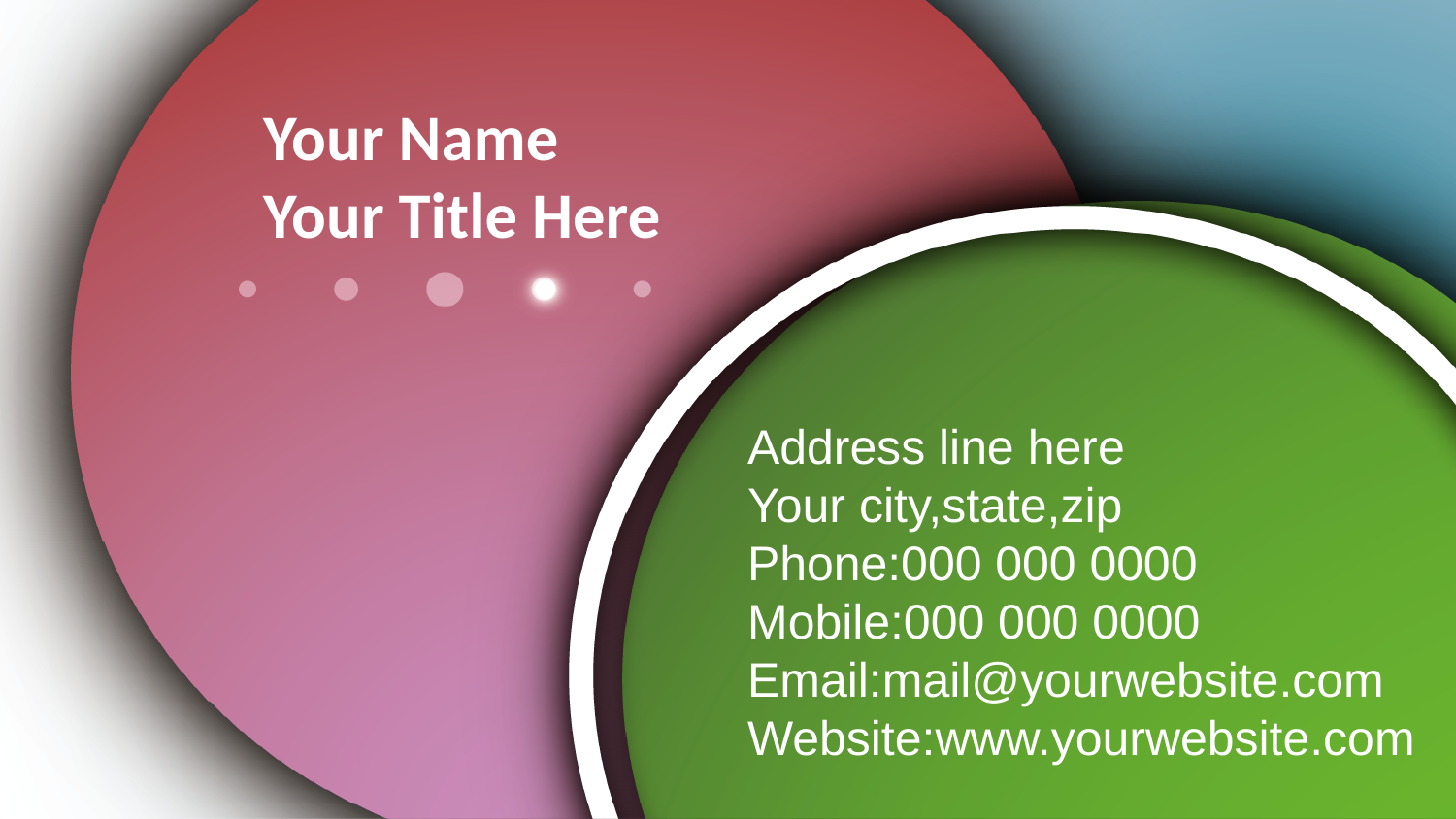

Your Name
Your Title Here
Address line here
Your city,state,zip
Phone:000 000 0000
Mobile:000 000 0000
Email:mail@yourwebsite.com
Website:www.yourwebsite.com